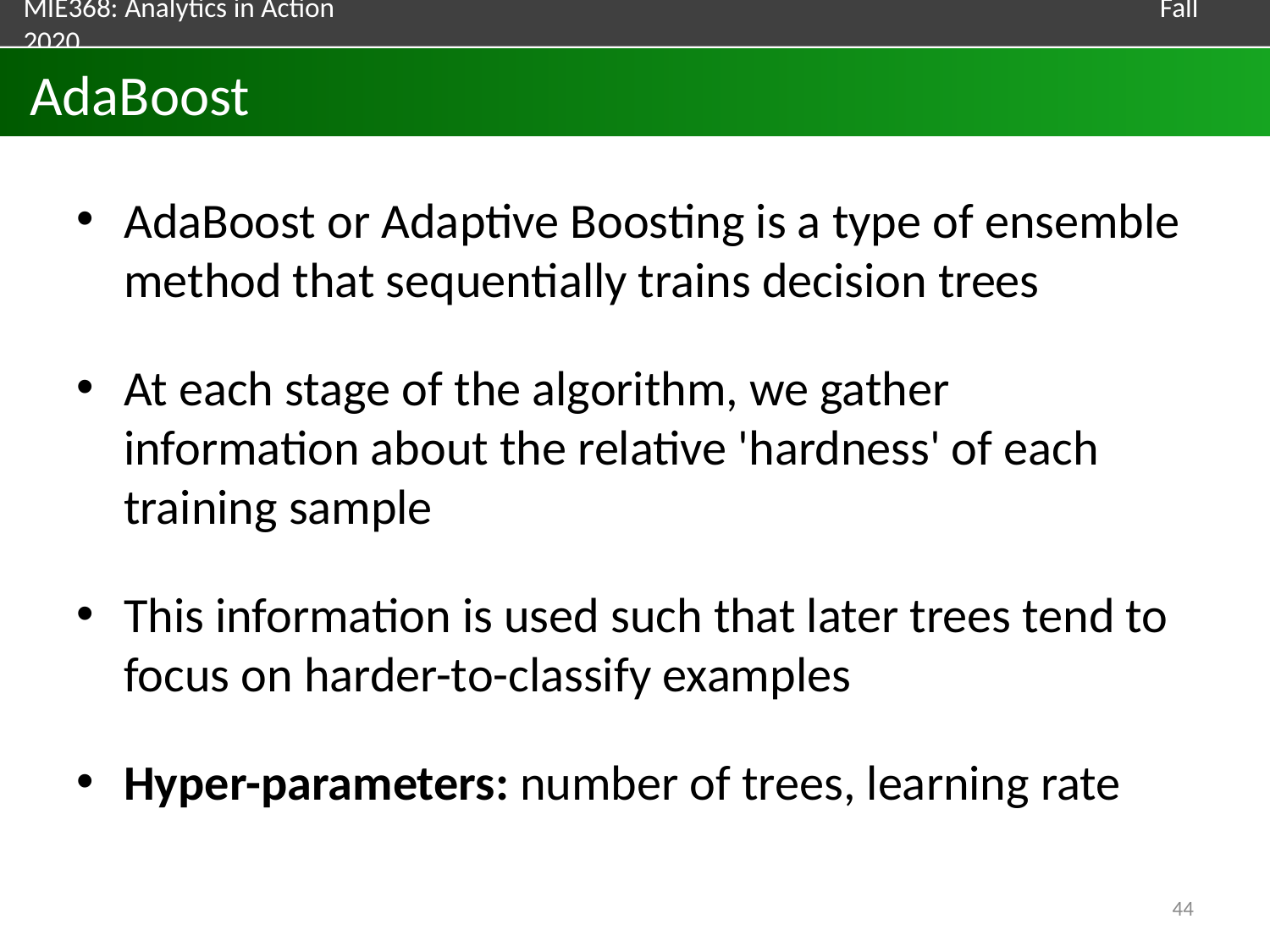

# AdaBoost
AdaBoost or Adaptive Boosting is a type of ensemble method that sequentially trains decision trees

At each stage of the algorithm, we gather information about the relative 'hardness' of each training sample

This information is used such that later trees tend to focus on harder-to-classify examples

Hyper-parameters: number of trees, learning rate
44